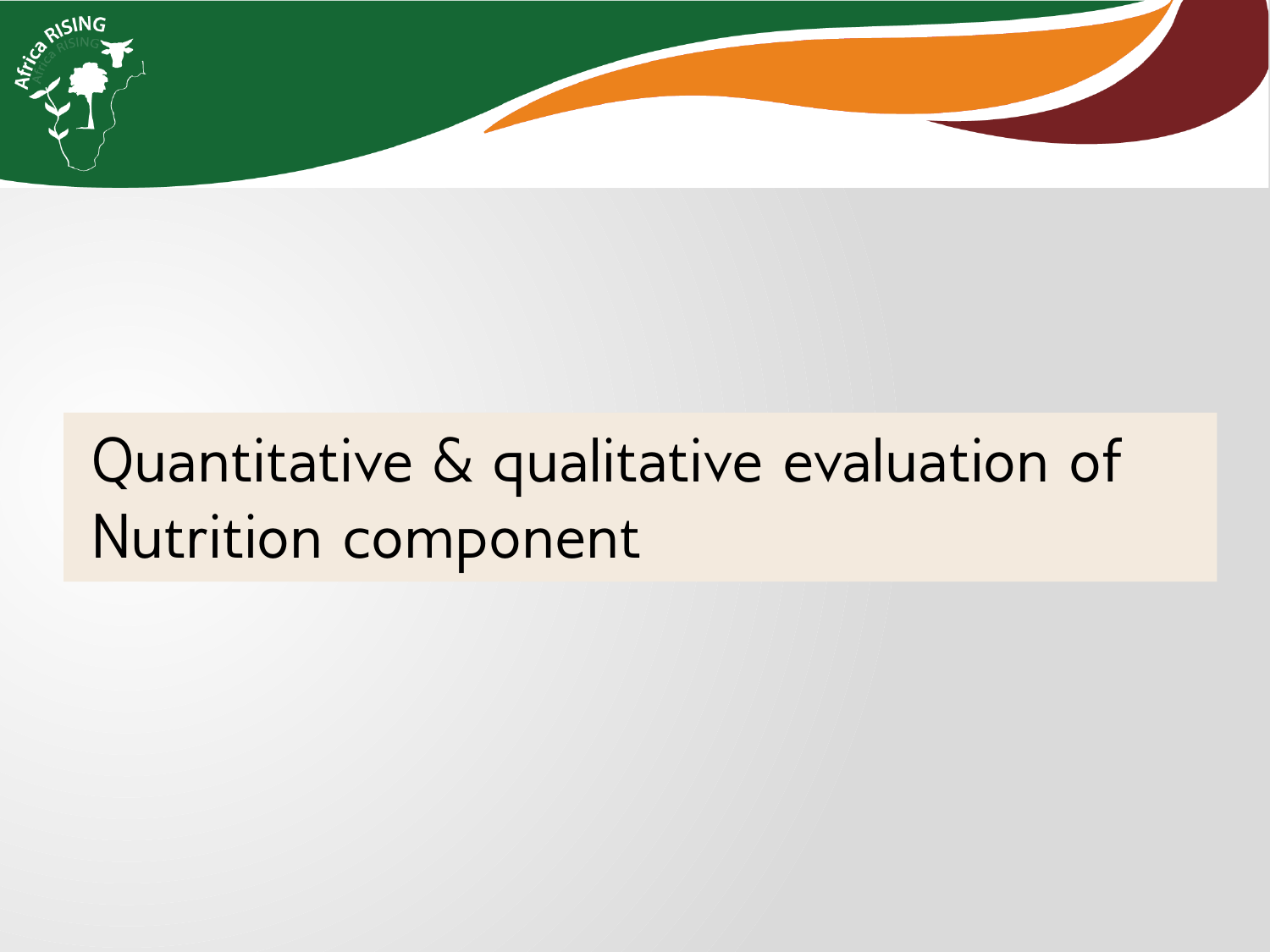

Quantitative & qualitative evaluation of Nutrition component